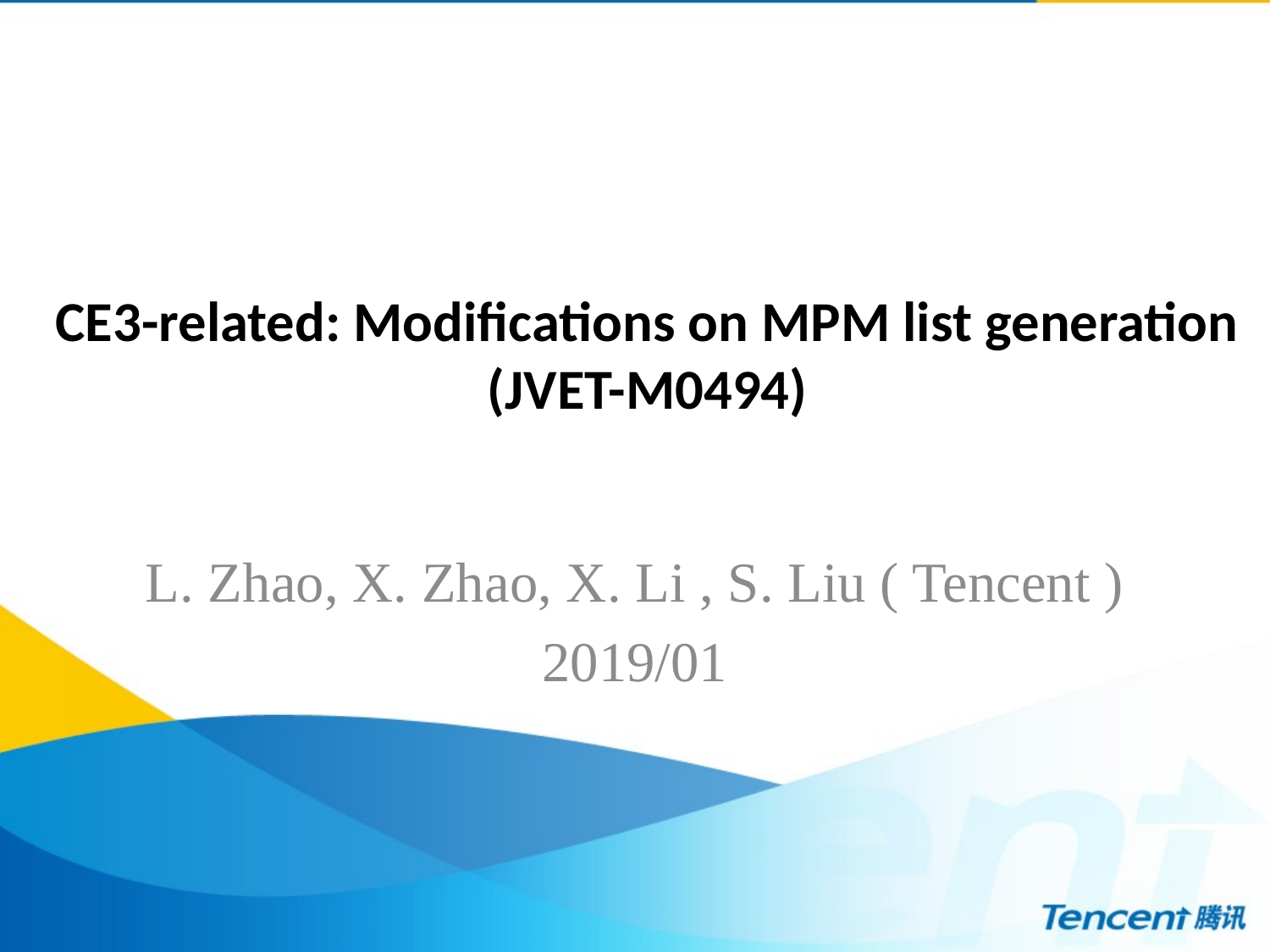

# CE3-related: Modifications on MPM list generation (JVET-M0494)
L. Zhao, X. Zhao, X. Li , S. Liu ( Tencent )
2019/01